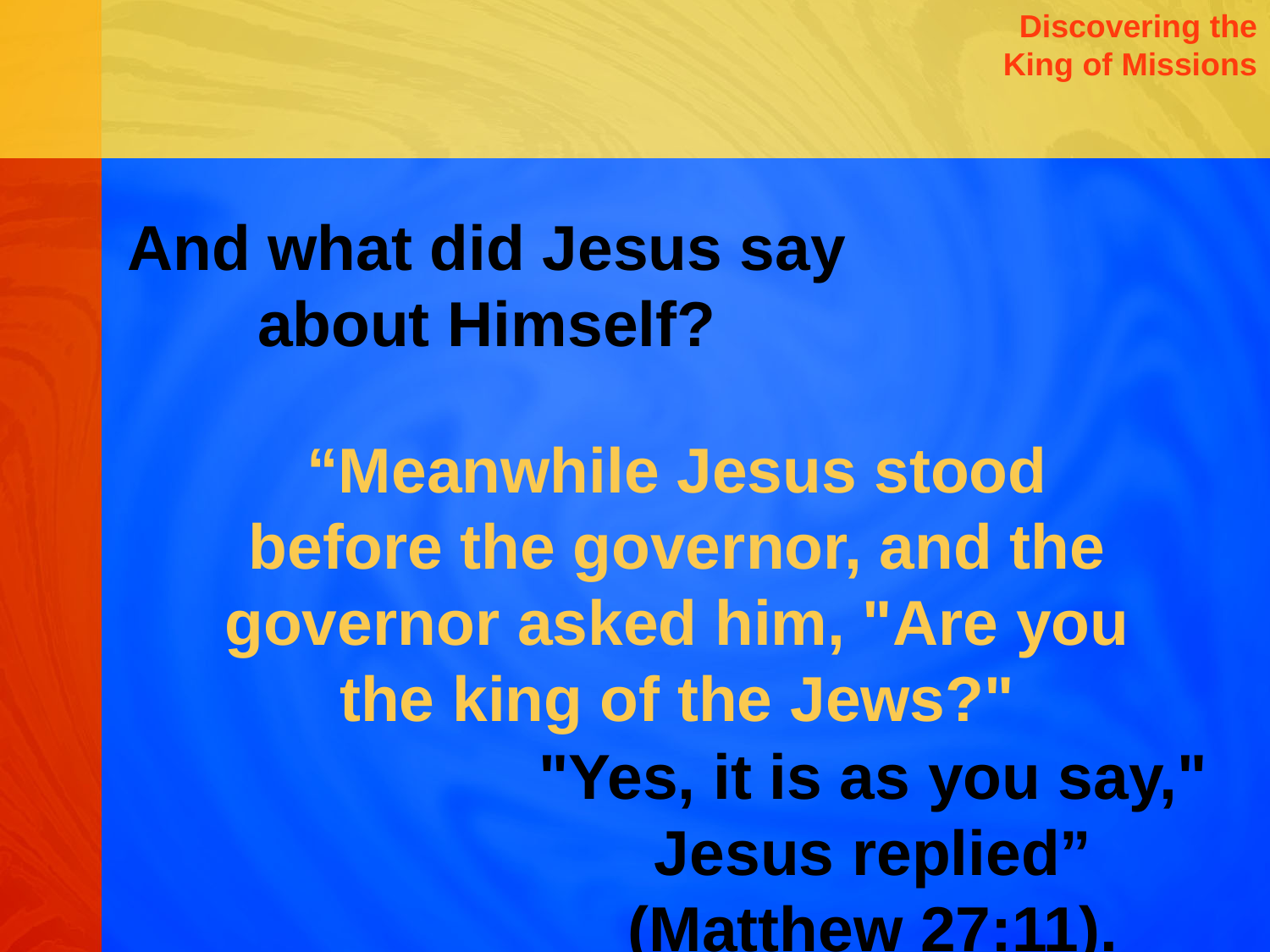

Discovering the King of Missions
And what did Jesus say about Himself?
“Meanwhile Jesus stood before the governor, and the governor asked him, "Are you the king of the Jews?"
"Yes, it is as you say," Jesus replied” (Matthew 27:11).